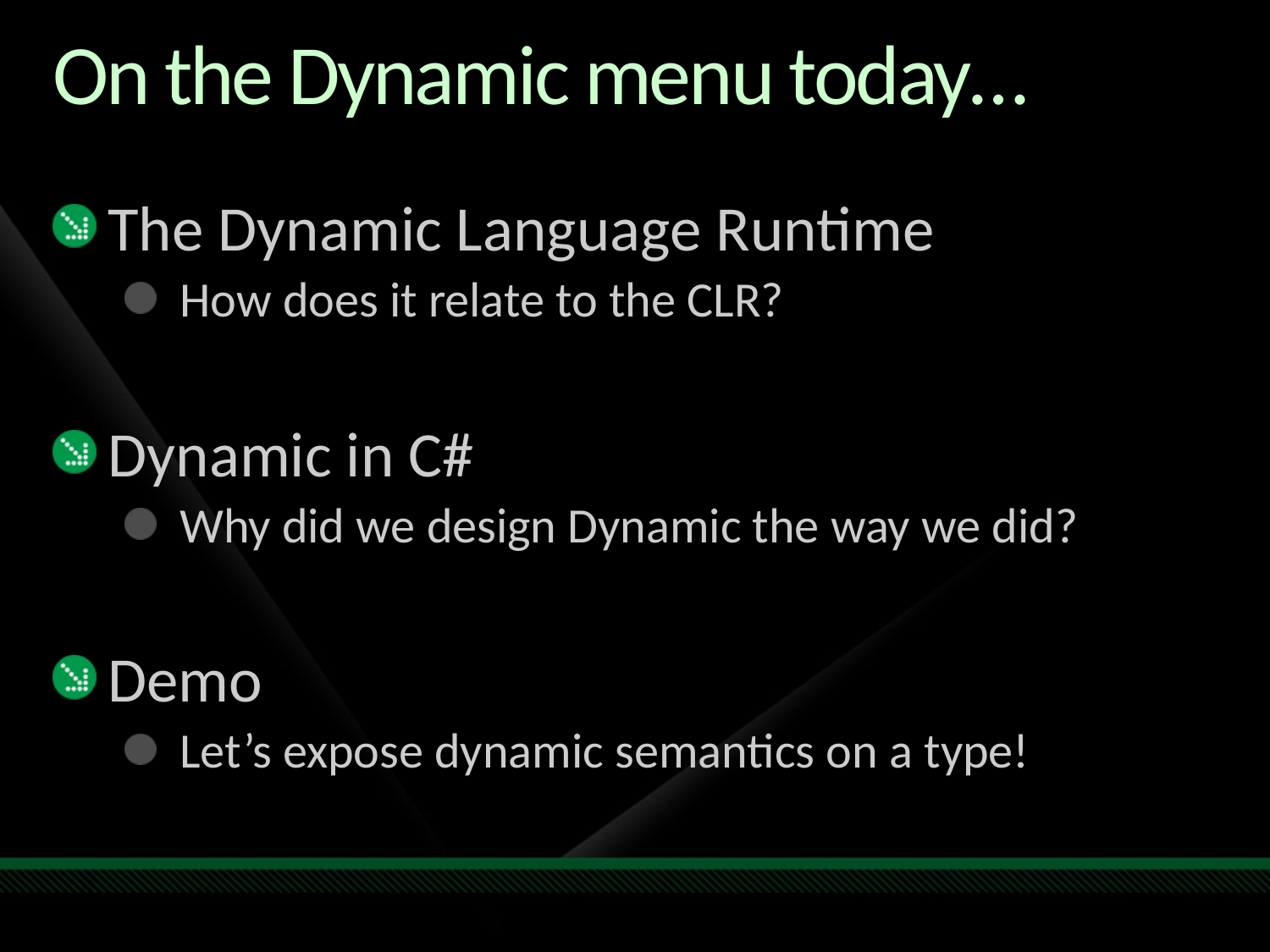

# On the Dynamic menu today…
The Dynamic Language Runtime
How does it relate to the CLR?

Dynamic in C#
Why did we design Dynamic the way we did?

Demo
Let’s expose dynamic semantics on a type!